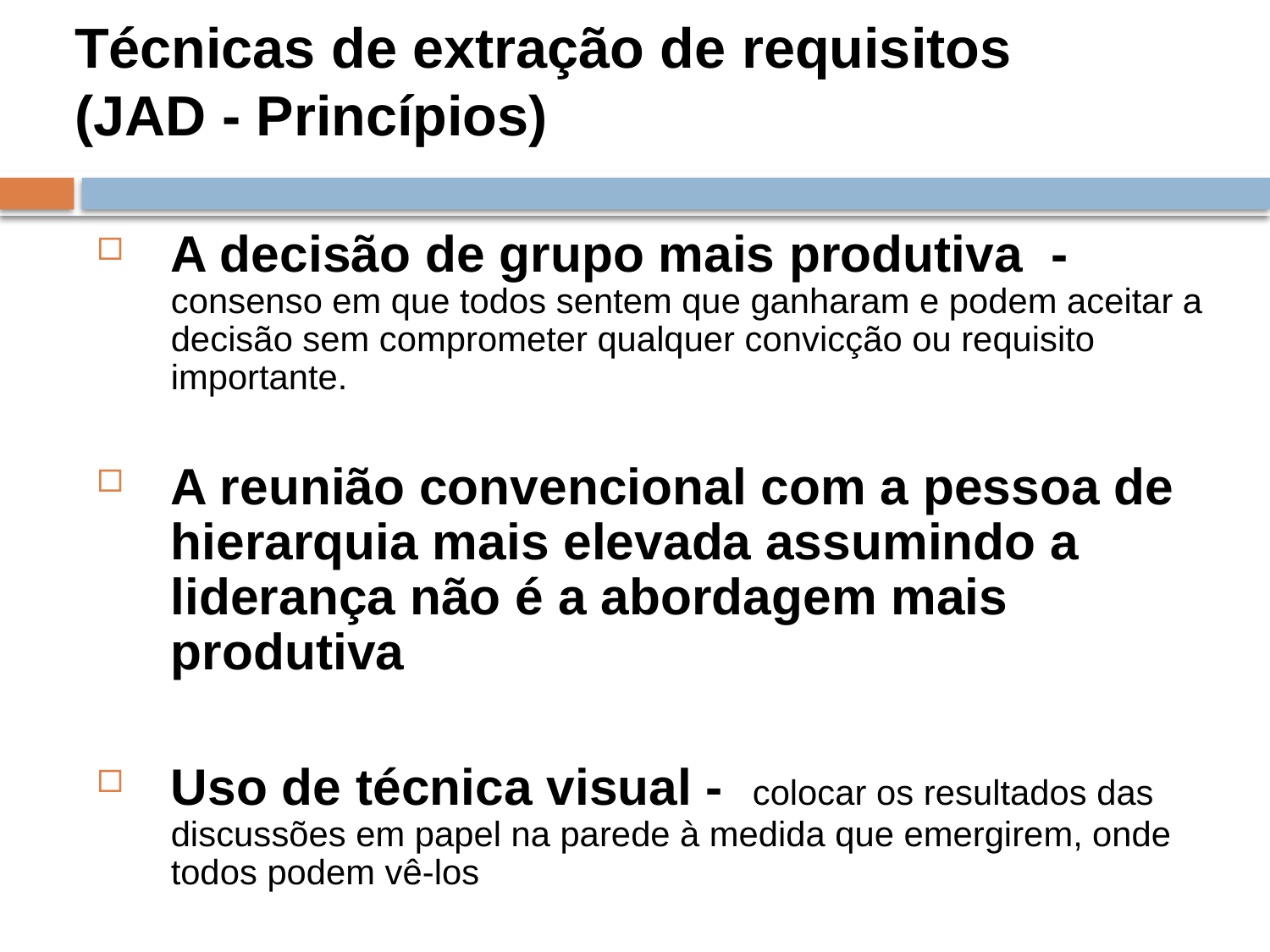

Técnicas de extração de requisitos
(JAD - Princípios)
A decisão de grupo mais produtiva  -  consenso em que todos sentem que ganharam e podem aceitar a decisão sem comprometer qualquer convicção ou requisito importante.

A reunião convencional com a pessoa de hierarquia mais elevada assumindo a liderança não é a abordagem mais produtiva

Uso de técnica visual -  colocar os resultados das discussões em papel na parede à medida que emergirem, onde todos podem vê-los